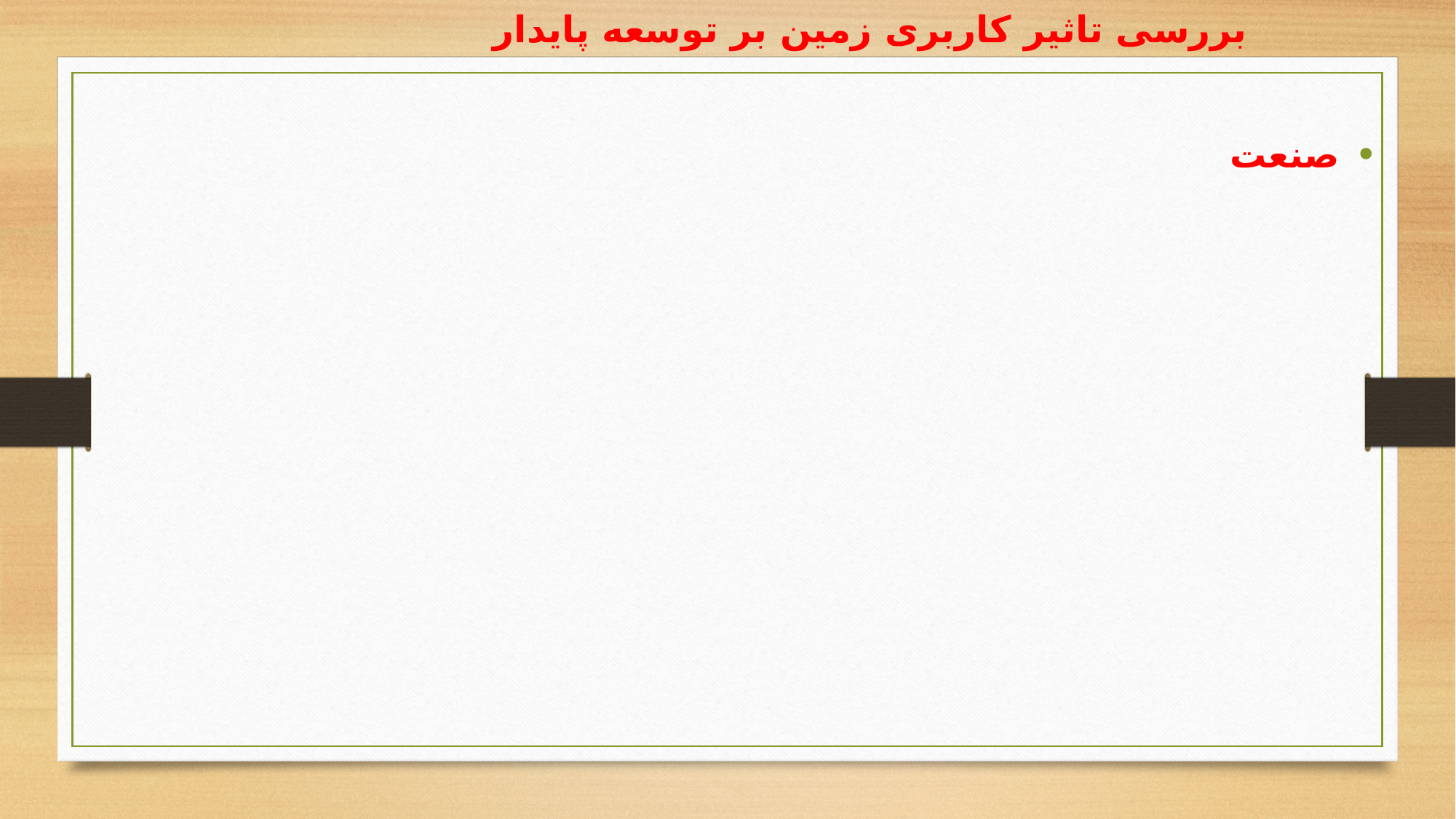

# بررسی تاثیر کاربری زمین بر توسعه پایدار

صنعت